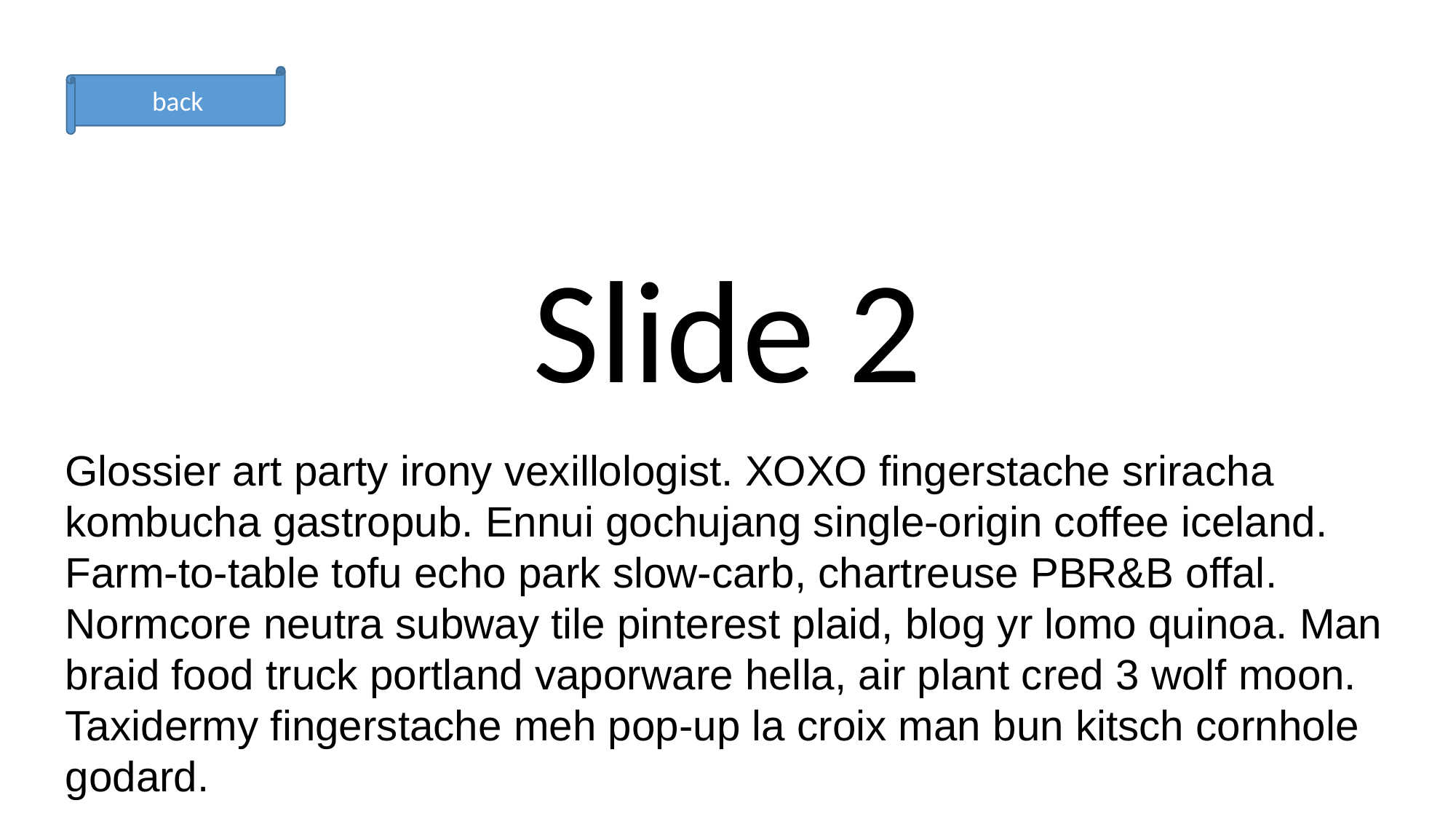

back
# Slide 2
Glossier art party irony vexillologist. XOXO fingerstache sriracha kombucha gastropub. Ennui gochujang single-origin coffee iceland. Farm-to-table tofu echo park slow-carb, chartreuse PBR&B offal. Normcore neutra subway tile pinterest plaid, blog yr lomo quinoa. Man braid food truck portland vaporware hella, air plant cred 3 wolf moon. Taxidermy fingerstache meh pop-up la croix man bun kitsch cornhole godard.